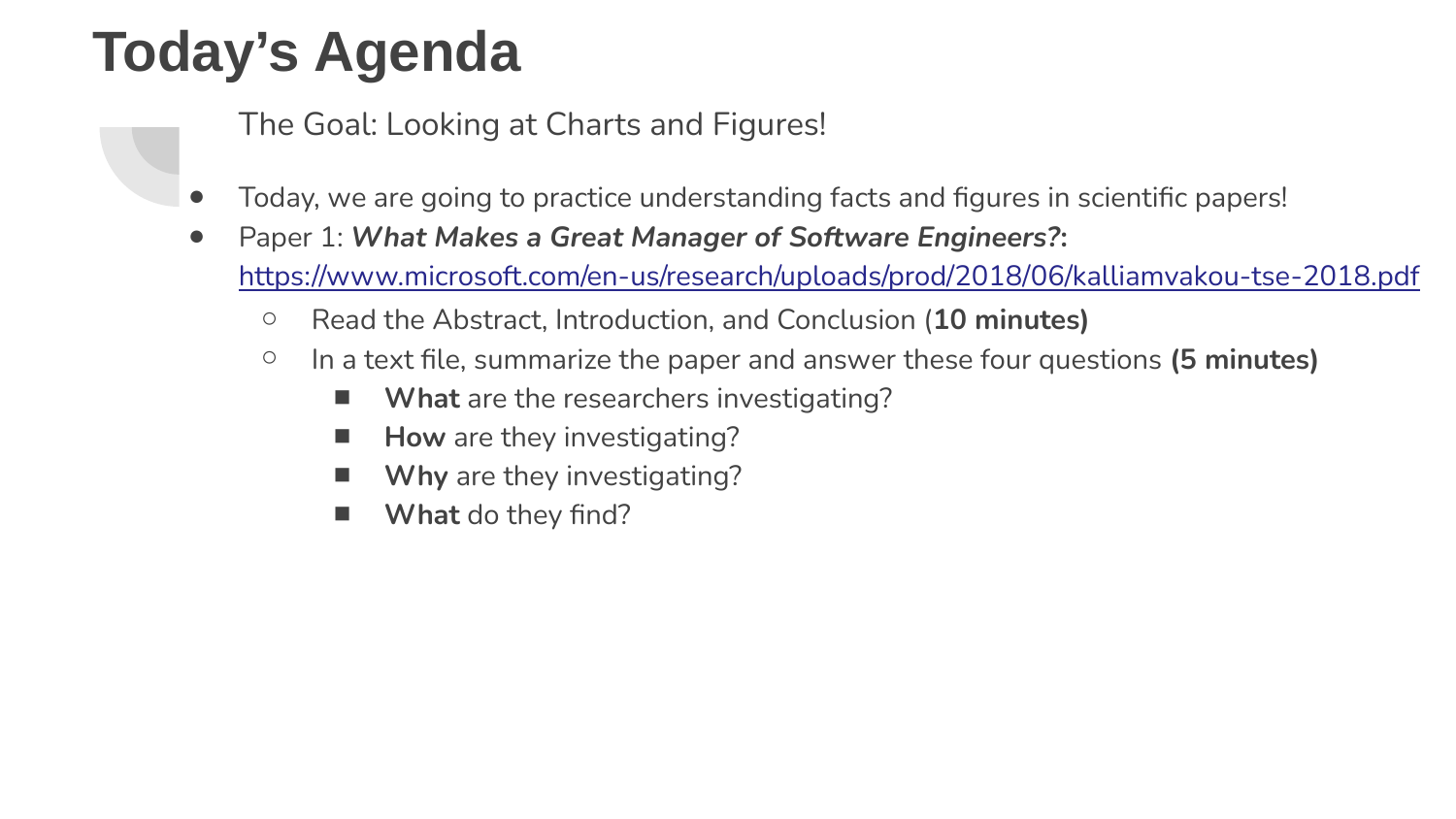

# Today’s Agenda
The Goal: Looking at Charts and Figures!
Today, we are going to practice understanding facts and figures in scientific papers!
Paper 1: What Makes a Great Manager of Software Engineers?: https://www.microsoft.com/en-us/research/uploads/prod/2018/06/kalliamvakou-tse-2018.pdf
Read the Abstract, Introduction, and Conclusion (10 minutes)
In a text file, summarize the paper and answer these four questions (5 minutes)
What are the researchers investigating?
How are they investigating?
Why are they investigating?
What do they find?